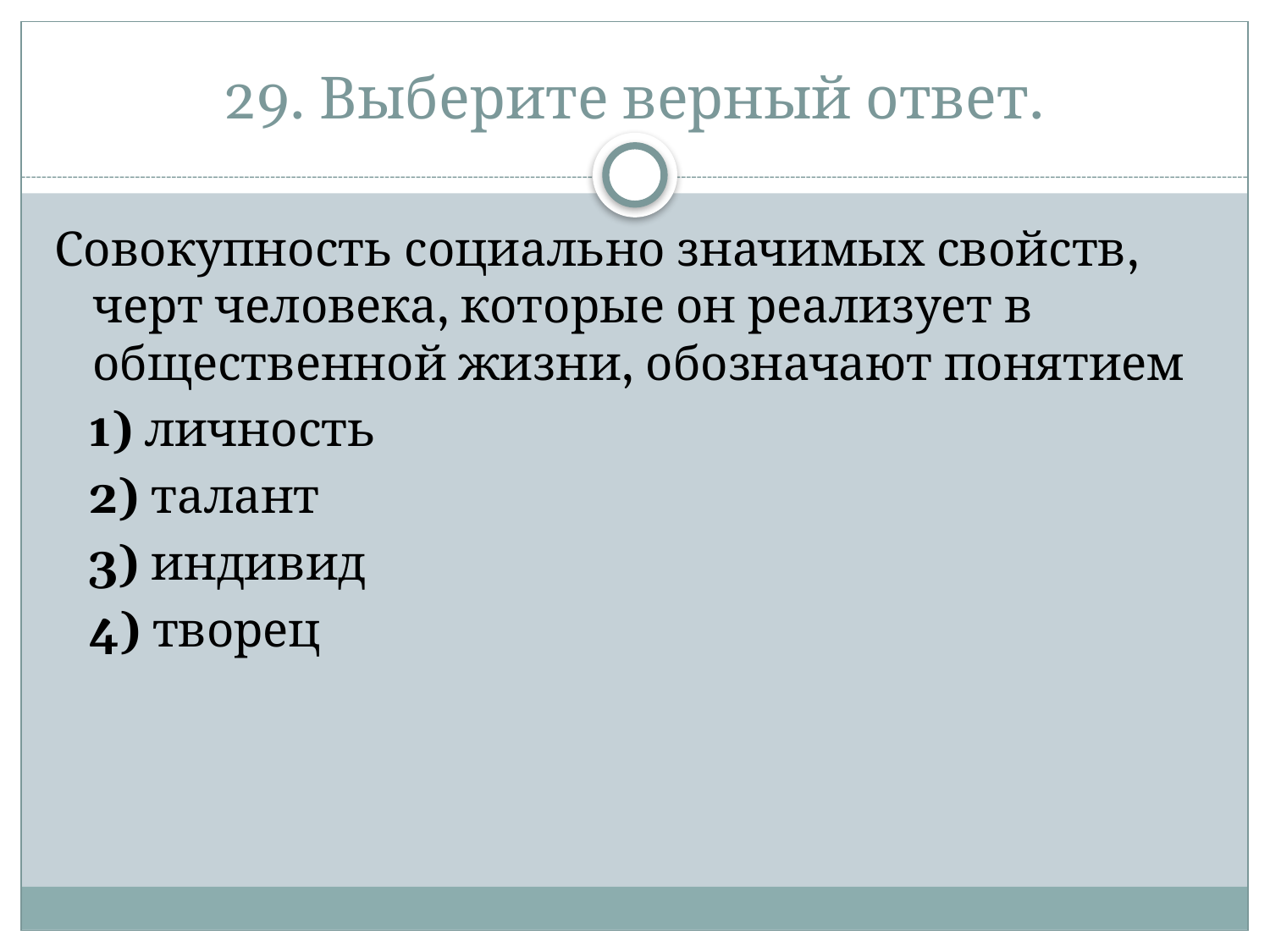

# 29. Выберите верный ответ.
Совокупность социально значимых свойств, черт человека, которые он реализует в общественной жизни, обозначают понятием
   1) личность
   2) талант
   3) индивид
   4) творец